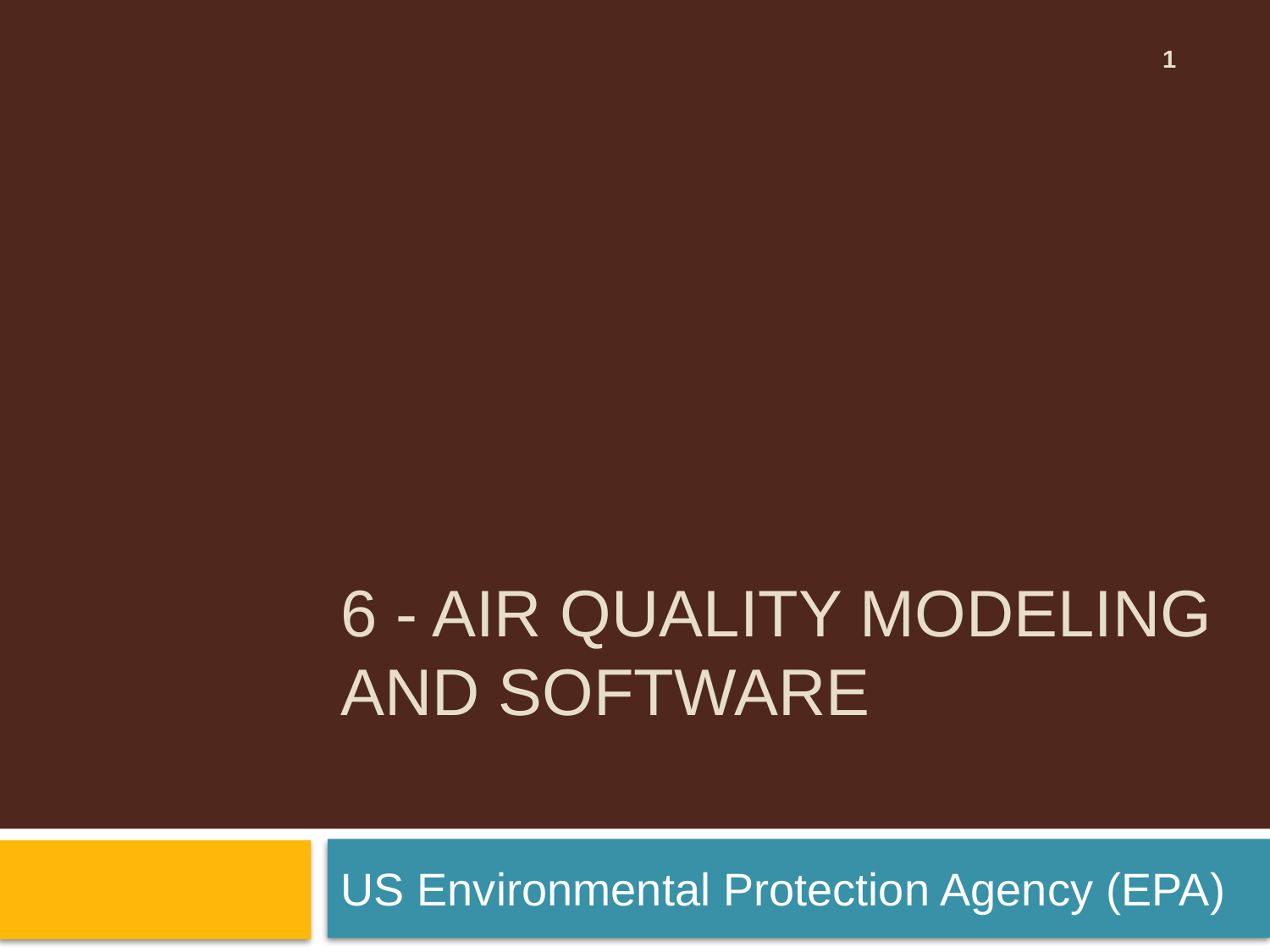

1
# 6 - Air Quality Modeling and Software
US Environmental Protection Agency (EPA)